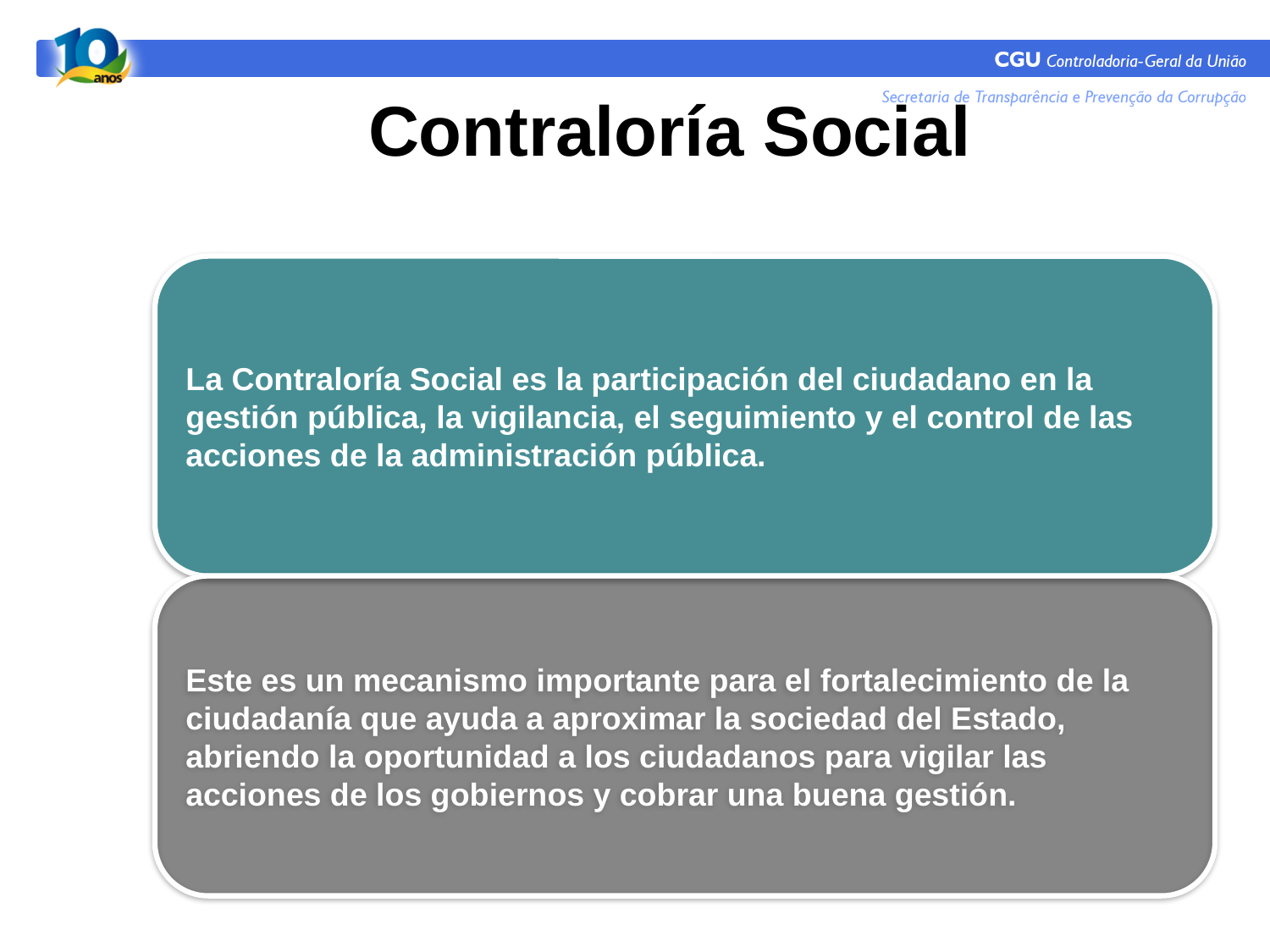

Contraloría Social
La Contraloría Social es la participación del ciudadano en la gestión pública, la vigilancia, el seguimiento y el control de las acciones de la administración pública.
Este es un mecanismo importante para el fortalecimiento de la ciudadanía que ayuda a aproximar la sociedad del Estado, abriendo la oportunidad a los ciudadanos para vigilar las acciones de los gobiernos y cobrar una buena gestión.